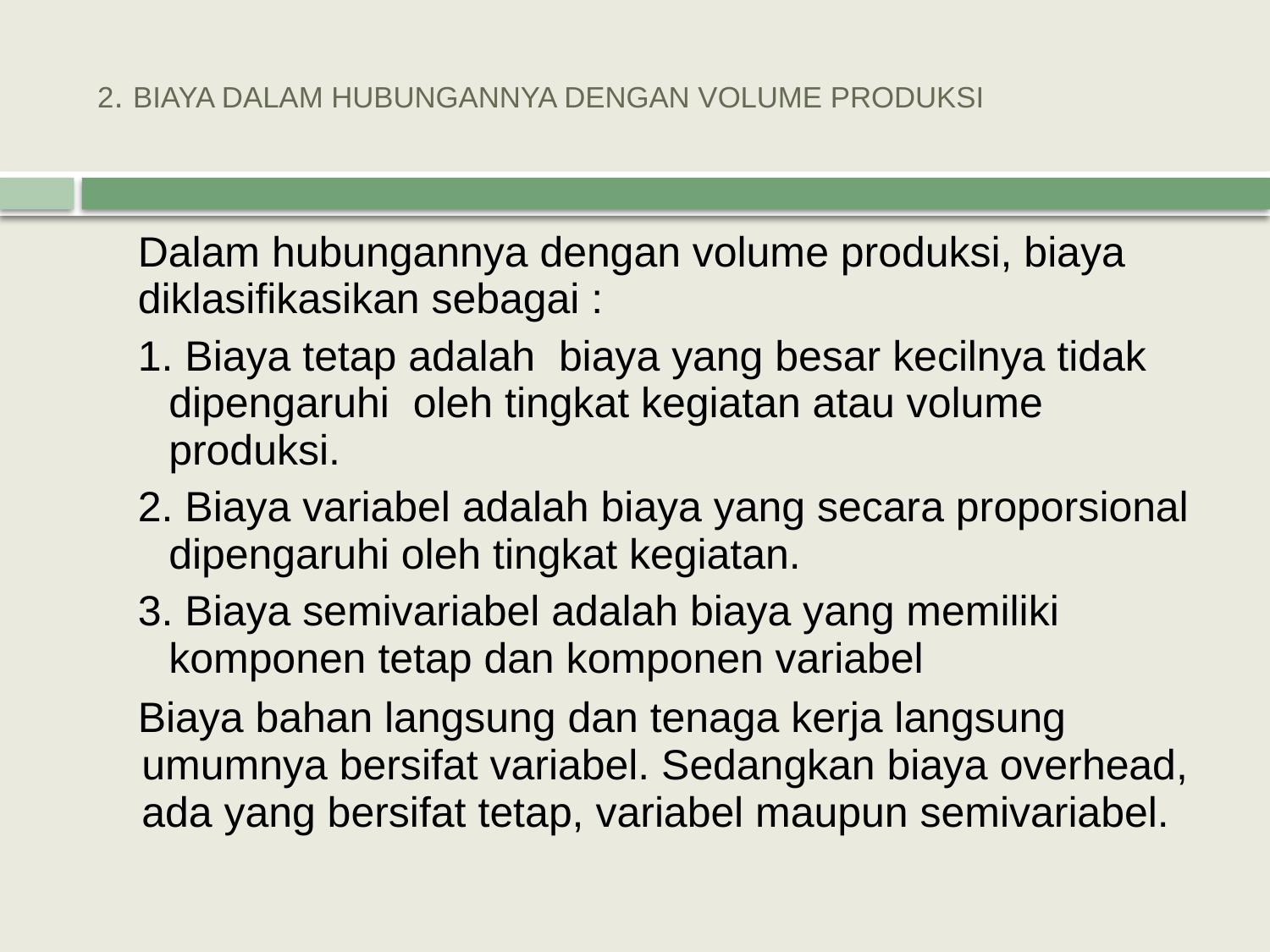

# 2. BIAYA DALAM HUBUNGANNYA DENGAN VOLUME PRODUKSI
Dalam hubungannya dengan volume produksi, biaya diklasifikasikan sebagai :
1. Biaya tetap adalah  biaya yang besar kecilnya tidak dipengaruhi  oleh tingkat kegiatan atau volume produksi.
2. Biaya variabel adalah biaya yang secara proporsional dipengaruhi oleh tingkat kegiatan.
3. Biaya semivariabel adalah biaya yang memiliki komponen tetap dan komponen variabel
Biaya bahan langsung dan tenaga kerja langsung umumnya bersifat variabel. Sedangkan biaya overhead, ada yang bersifat tetap, variabel maupun semivariabel.